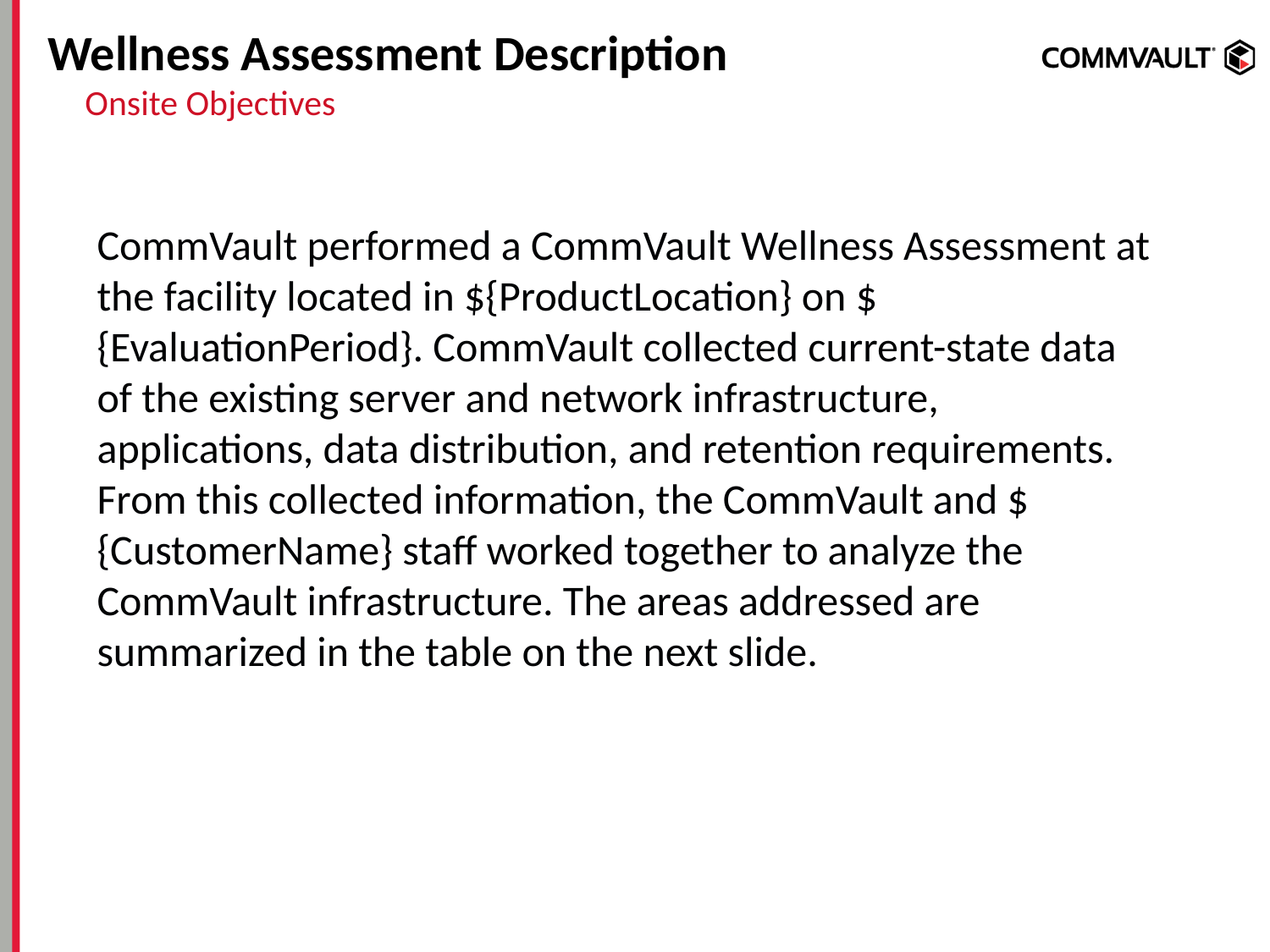

# Wellness Assessment Description
Onsite Objectives
CommVault performed a CommVault Wellness Assessment at the facility located in ${ProductLocation} on ${EvaluationPeriod}. CommVault collected current-state data of the existing server and network infrastructure, applications, data distribution, and retention requirements.  From this collected information, the CommVault and ${CustomerName} staff worked together to analyze the CommVault infrastructure. The areas addressed are summarized in the table on the next slide.